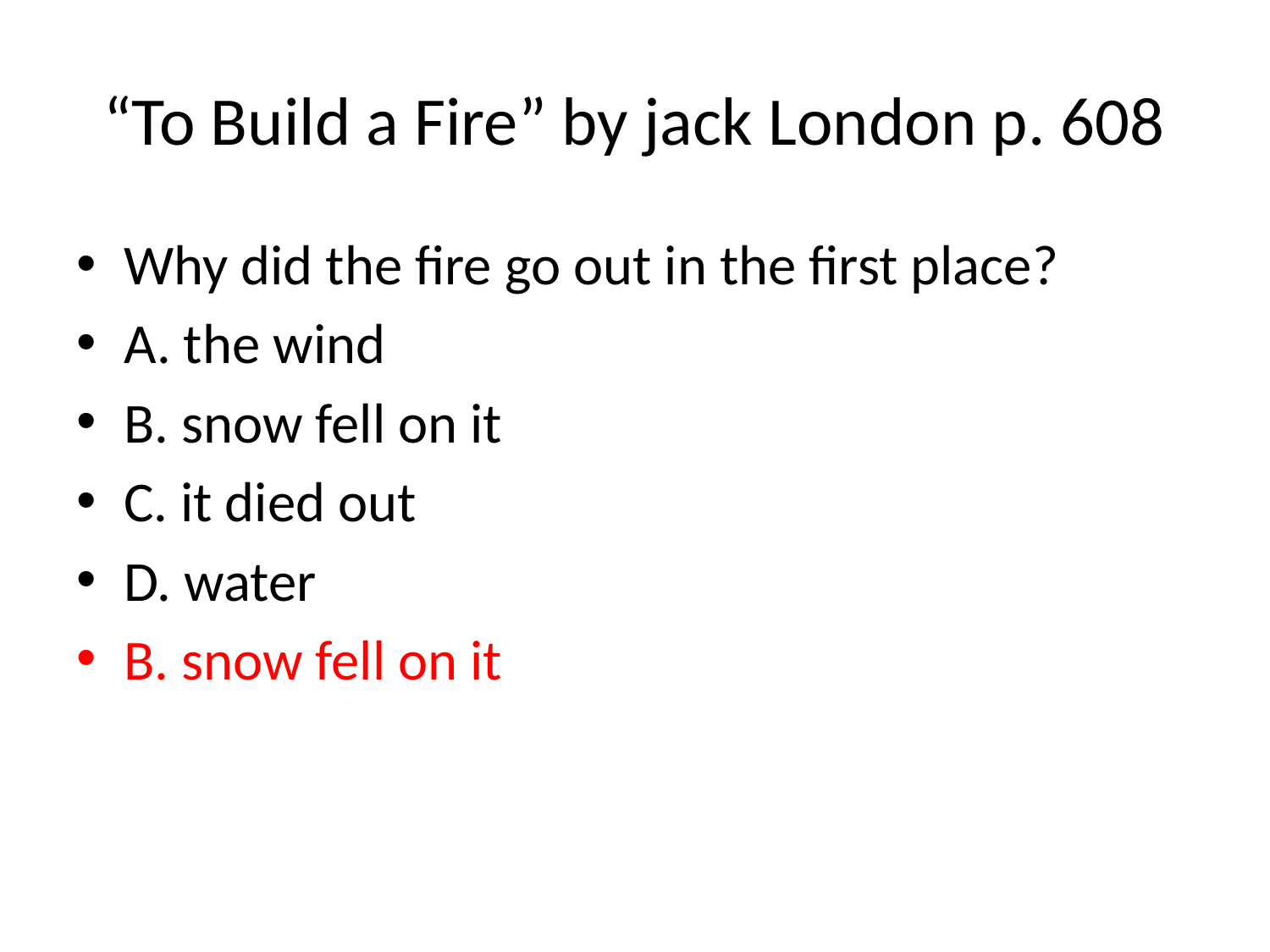

# “To Build a Fire” by jack London p. 608
Why did the fire go out in the first place?
A. the wind
B. snow fell on it
C. it died out
D. water
B. snow fell on it